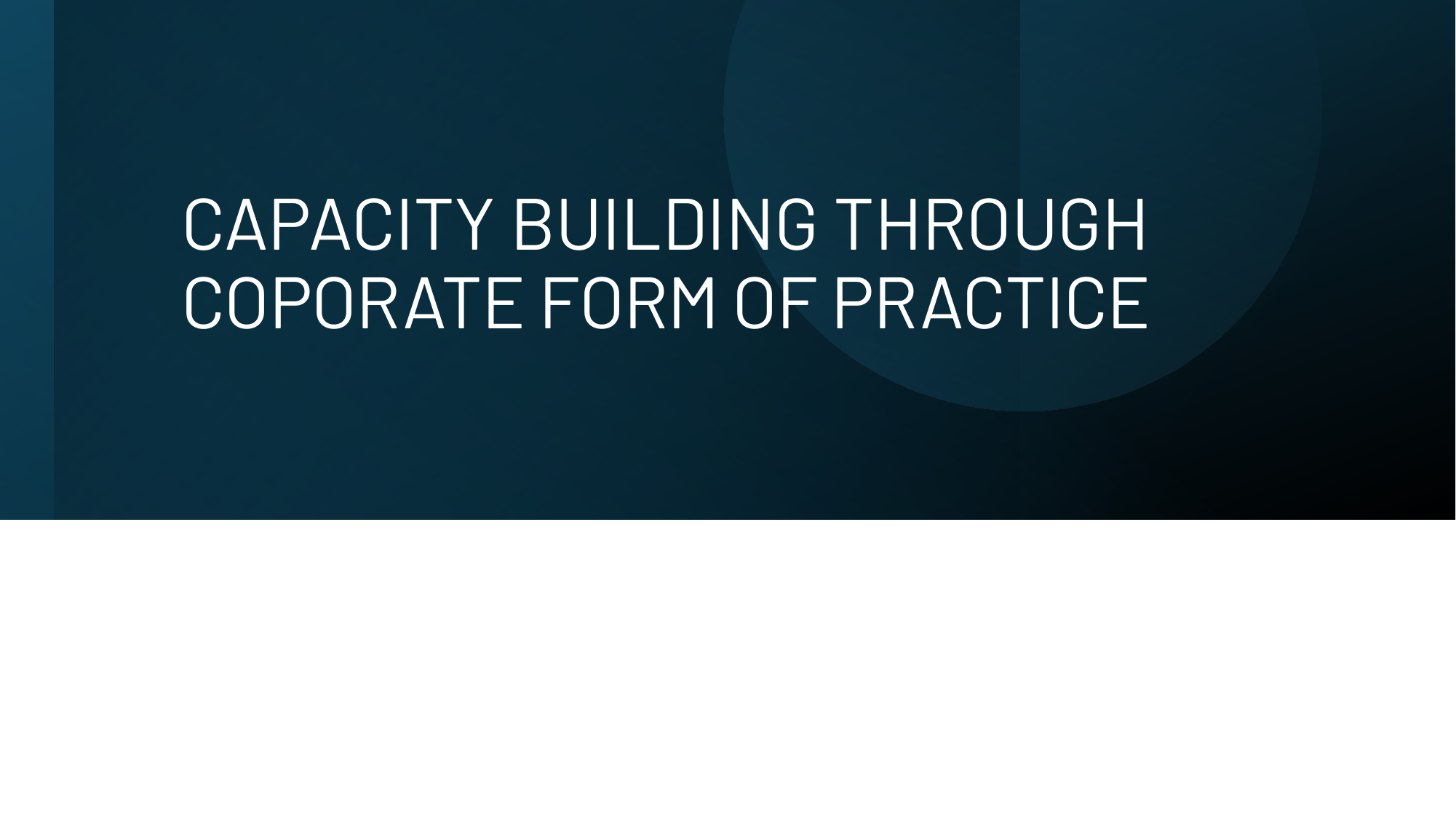

# CAPACITY BUILDING THROUGH COPORATE FORM OF PRACTICE